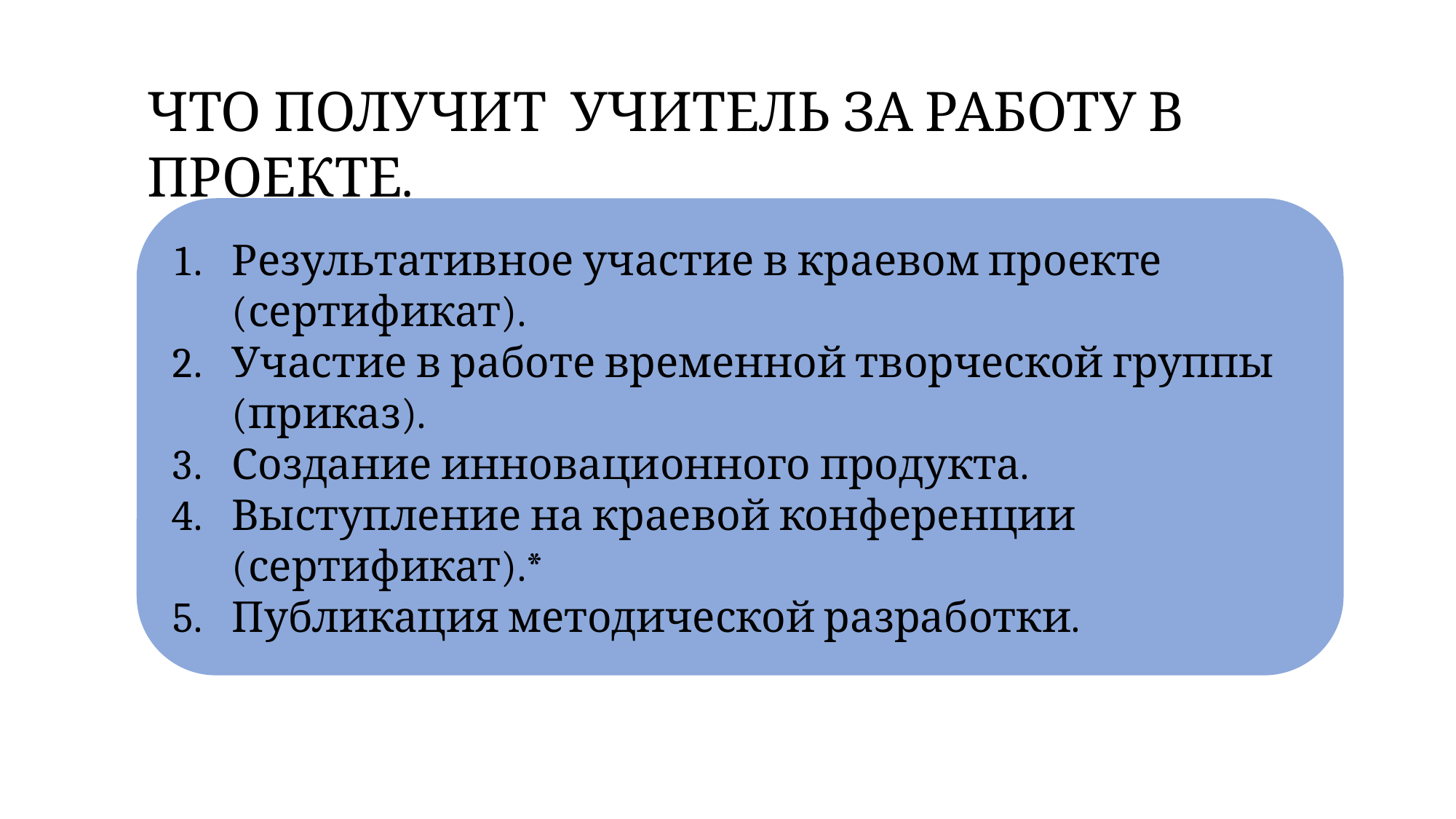

ЧТО ПОЛУЧИТ  УЧИТЕЛЬ ЗА РАБОТУ В ПРОЕКТЕ.
Результативное участие в краевом проекте (сертификат).
Участие в работе временной творческой группы (приказ).
Создание инновационного продукта.
Выступление на краевой конференции (сертификат).*
Публикация методической разработки.